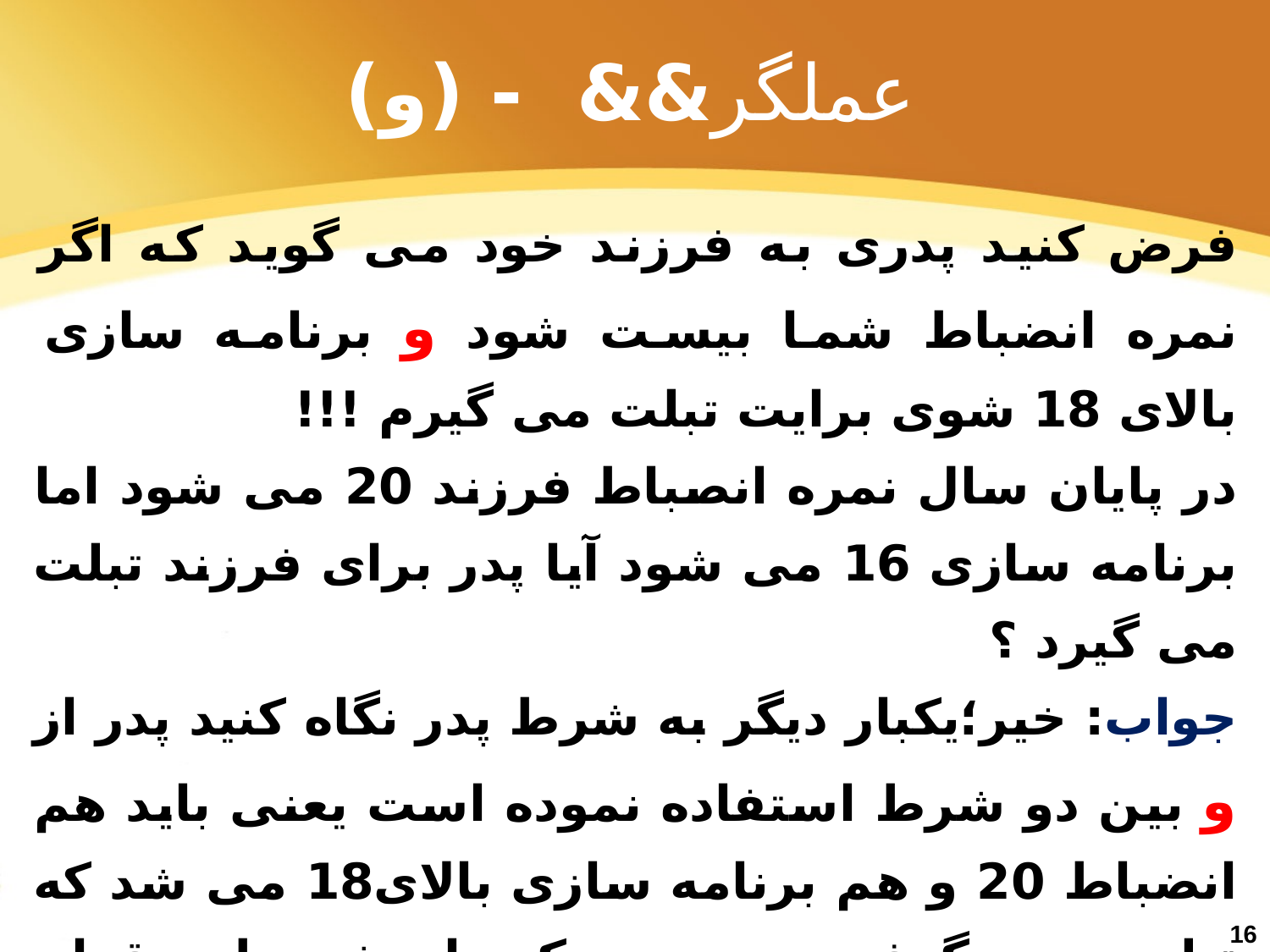

# عملگر&&  - (و)
فرض کنید پدری به فرزند خود می گوید که اگر نمره انضباط شما بیست شود و برنامه سازی بالای 18 شوی برایت تبلت می گیرم !!!
در پایان سال نمره انصباط فرزند 20 می شود اما برنامه سازی 16 می شود آیا پدر برای فرزند تبلت می گیرد ؟
جواب: خیر؛یکبار دیگر به شرط پدر نگاه کنید پدر از و بین دو شرط استفاده نموده است یعنی باید هم انضباط 20 و هم برنامه سازی بالای18 می شد که تبلت می گرفت. و چون یکی از شروط برقرار نشده است خرید تبلت هم منتفی است .
16